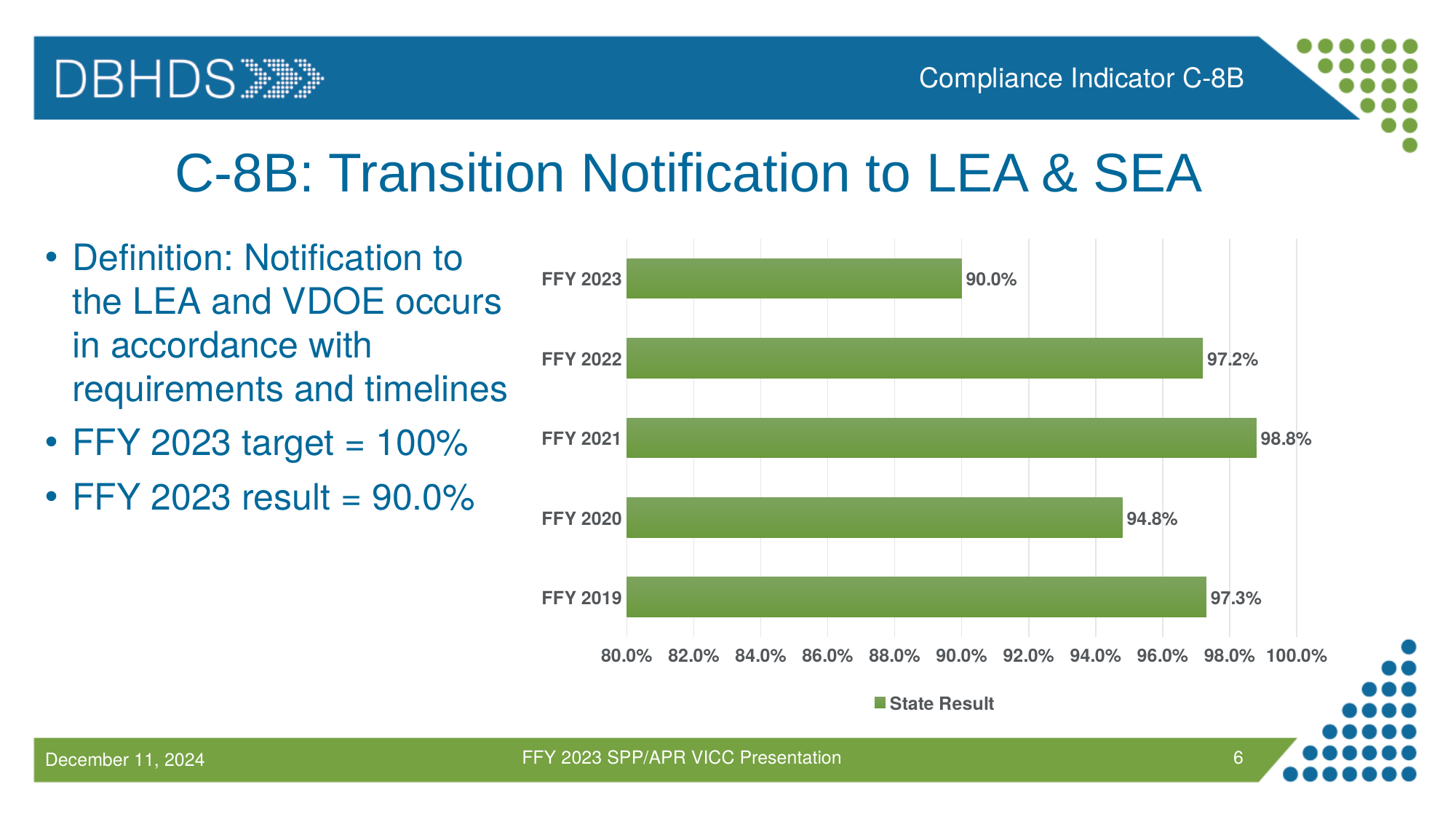

Compliance Indicator C-8B
# C-8B: Transition Notification to LEA & SEA
Definition: Notification to the LEA and VDOE occurs in accordance with requirements and timelines
FFY 2023 target = 100%
FFY 2023 result = 90.0%

### Chart

| Category | State Result |
|---|---|
| FFY 2019 | 0.973 |
| FFY 2020 | 0.948 |
| FFY 2021 | 0.988 |
| FFY 2022 | 0.972 |
| FFY 2023 | 0.9 |
FFY 2023 SPP/APR VICC Presentation
6
December 11, 2024